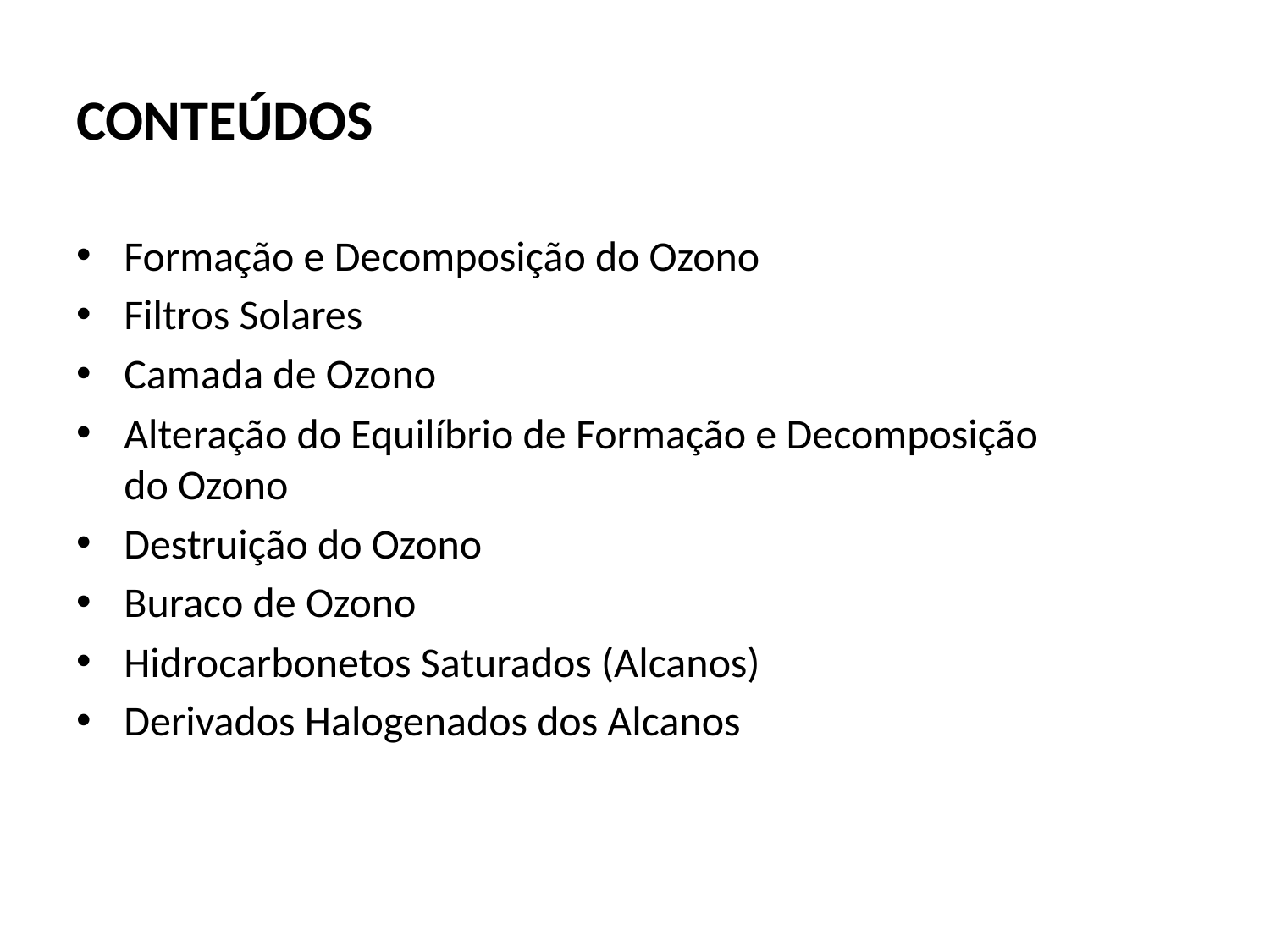

# CONTEÚDOS
Formação e Decomposição do Ozono
Filtros Solares
Camada de Ozono
Alteração do Equilíbrio de Formação e Decomposição
do Ozono
Destruição do Ozono
Buraco de Ozono
Hidrocarbonetos Saturados (Alcanos)
Derivados Halogenados dos Alcanos